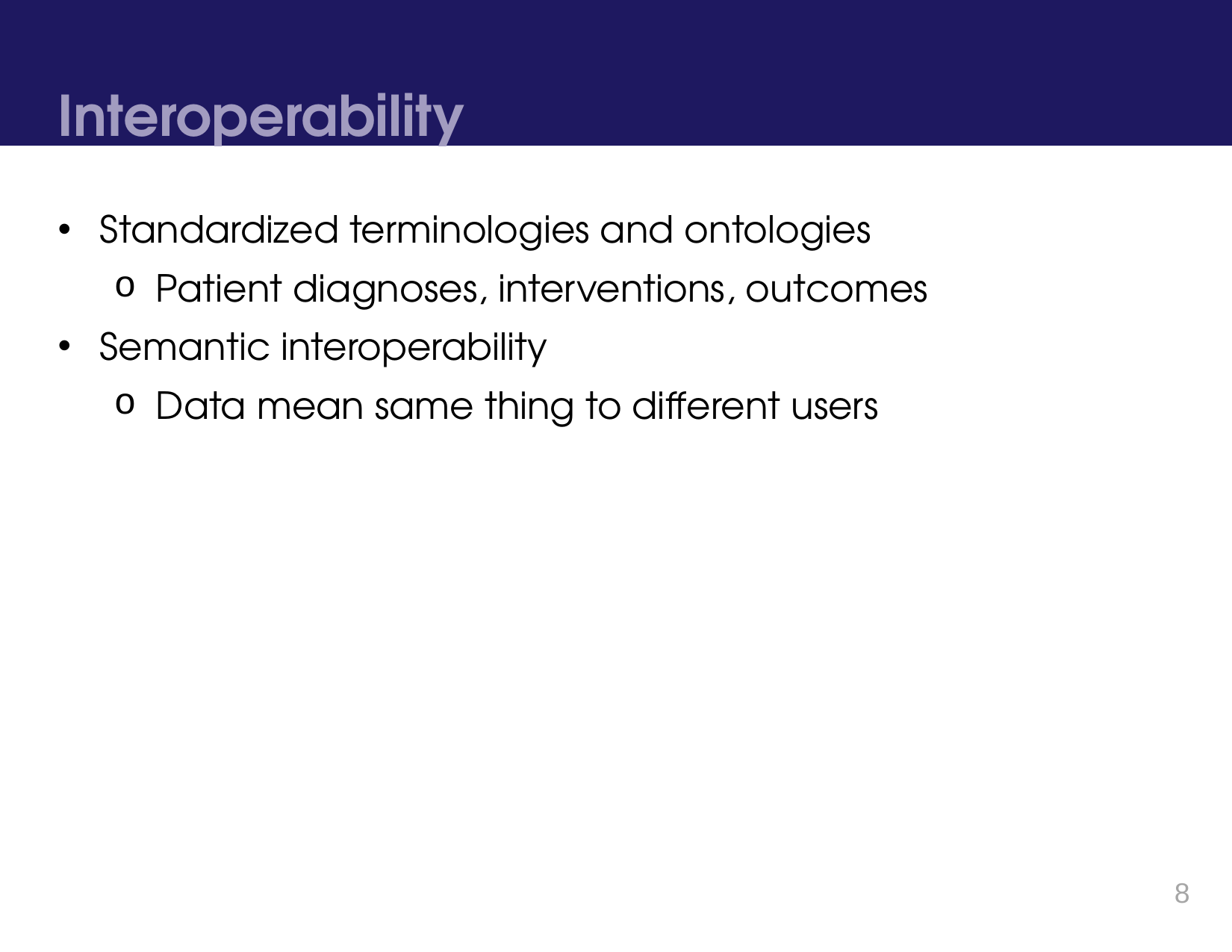

# Interoperability
Standardized terminologies and ontologies
Patient diagnoses, interventions, outcomes
Semantic interoperability
Data mean same thing to different users
8